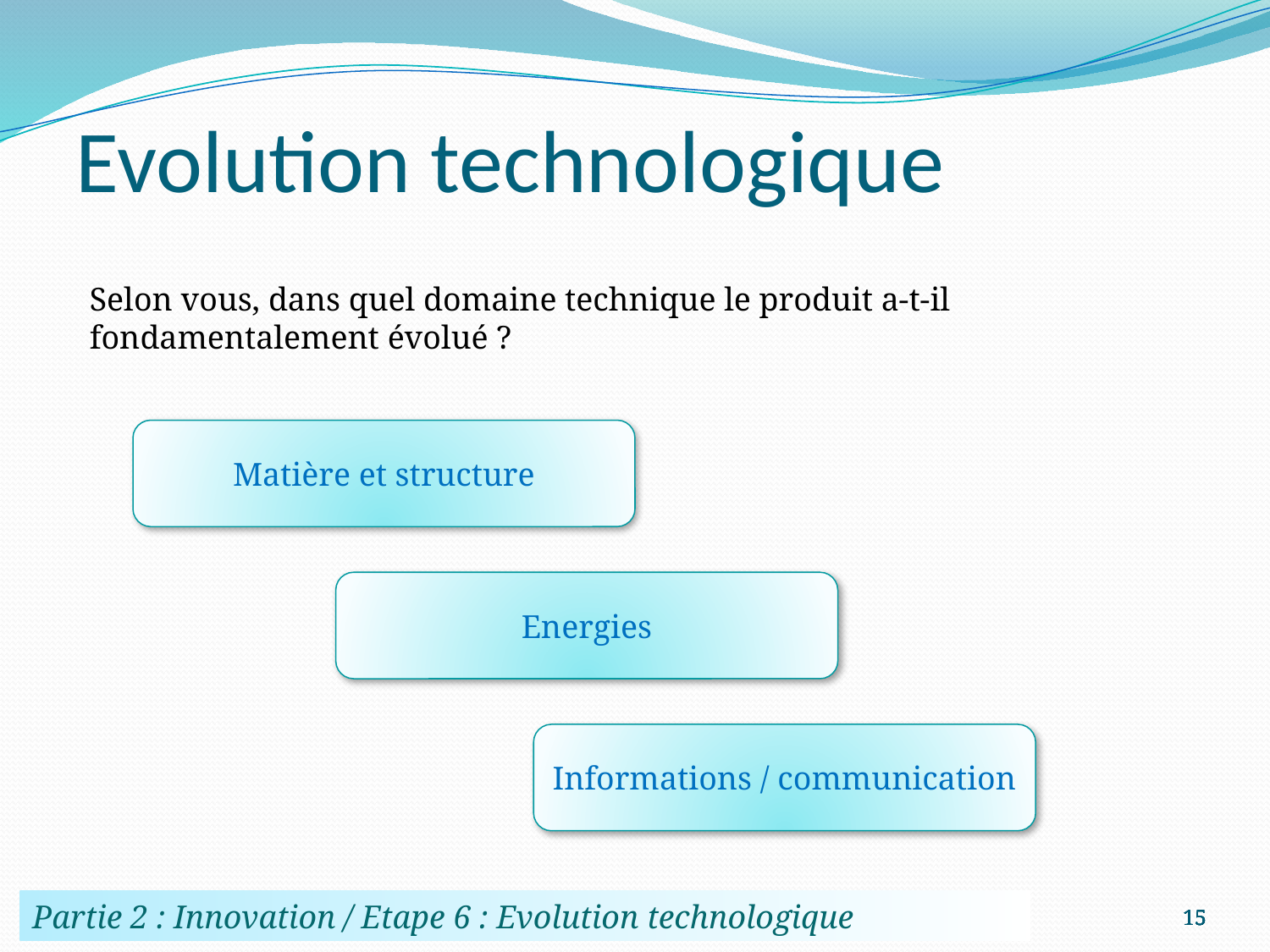

Evolution technologique
Selon vous, dans quel domaine technique le produit a-t-il fondamentalement évolué ?
Matière et structure
Energies
Informations / communication
15
15
15
15
15
Partie 2 : Innovation / Etape 6 : Evolution technologique